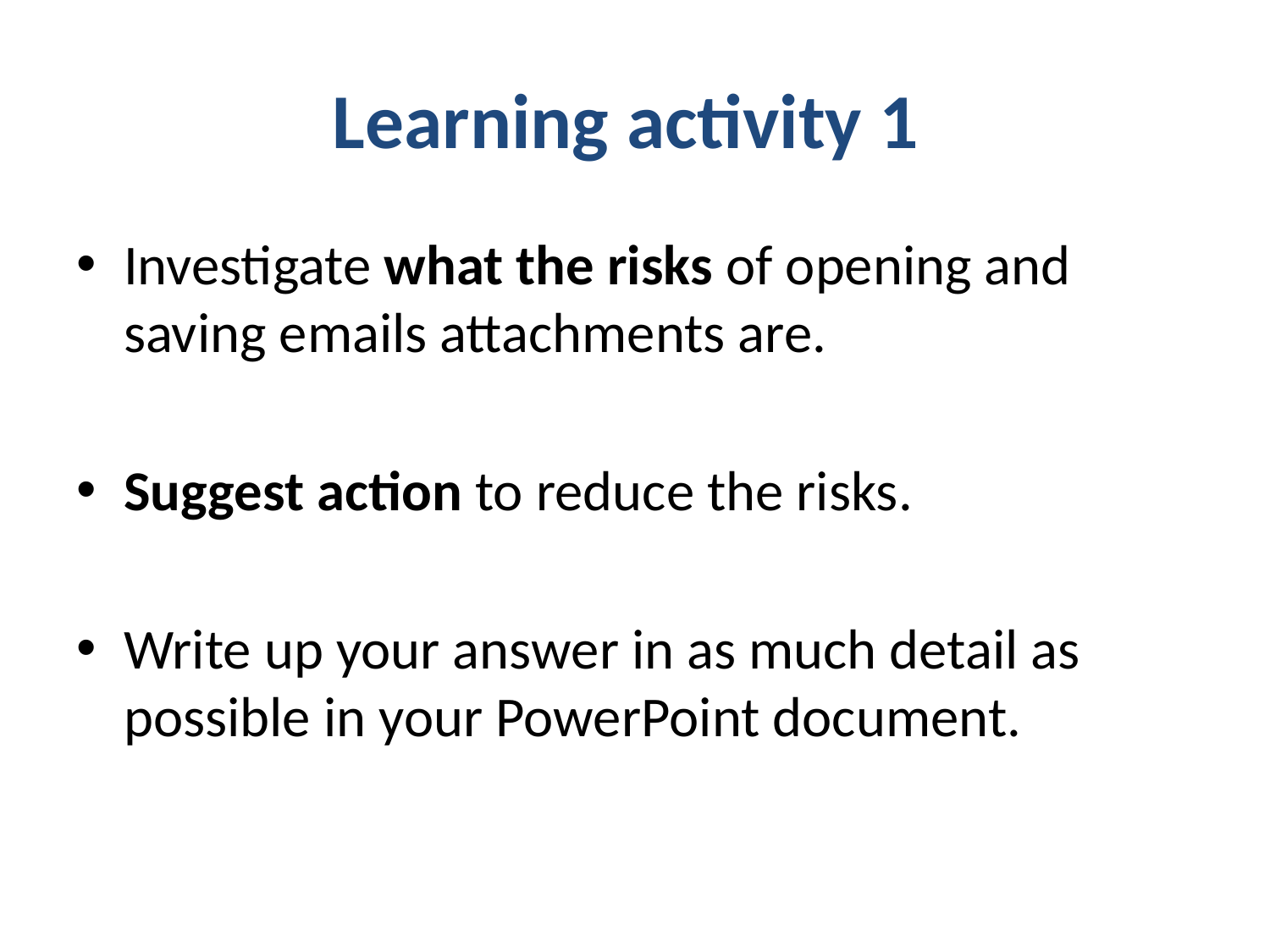

# Learning activity 1
Investigate what the risks of opening and saving emails attachments are.

Suggest action to reduce the risks.

Write up your answer in as much detail as possible in your PowerPoint document.